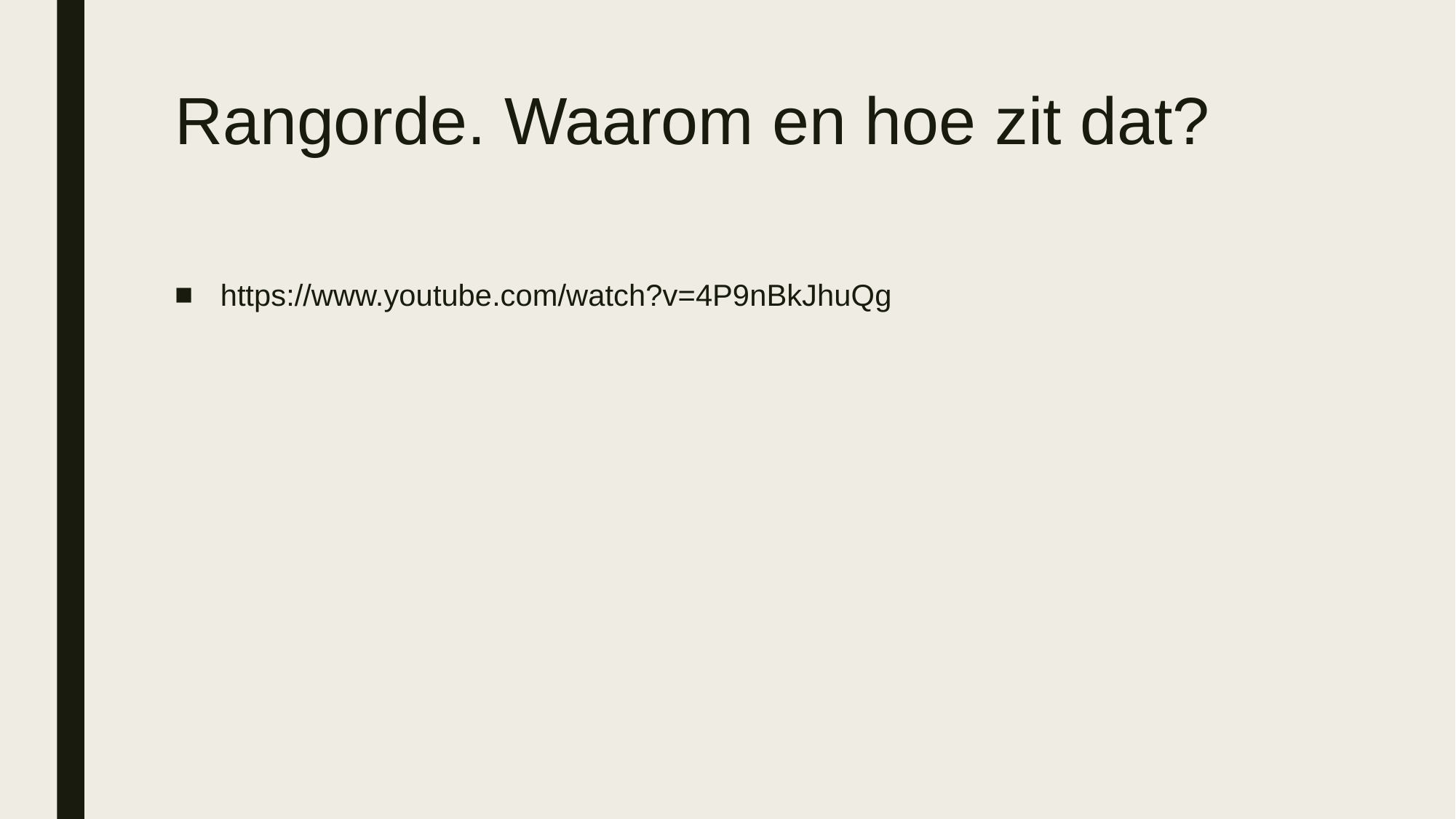

# Rangorde. Waarom en hoe zit dat?
https://www.youtube.com/watch?v=4P9nBkJhuQg